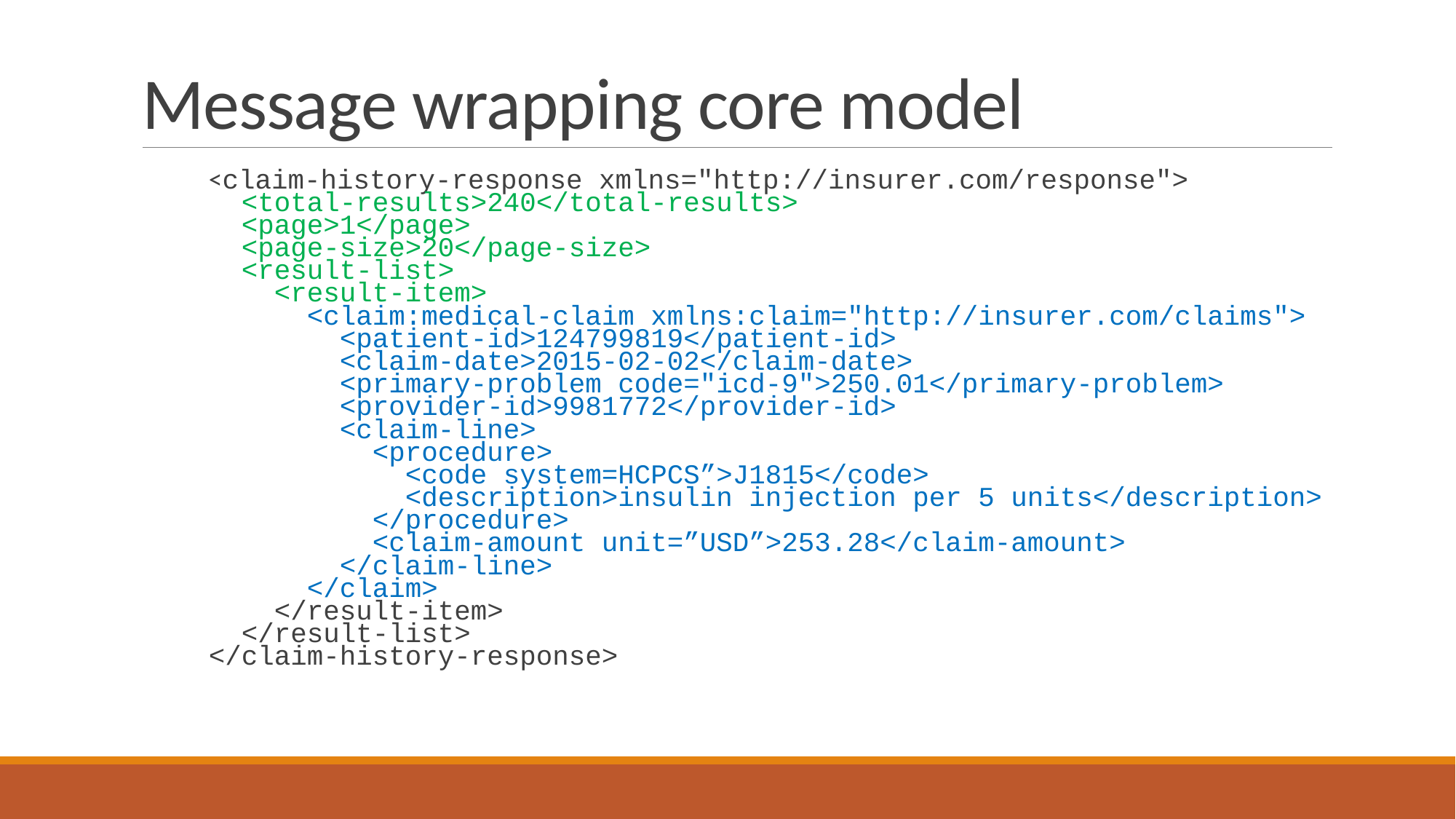

# Message wrapping core model
<claim-history-response xmlns="http://insurer.com/response">
  <total-results>240</total-results>
  <page>1</page>
  <page-size>20</page-size>
  <result-list>
    <result-item>
      <claim:medical-claim xmlns:claim="http://insurer.com/claims">
        <patient-id>124799819</patient-id>
        <claim-date>2015-02-02</claim-date>
        <primary-problem code="icd-9">250.01</primary-problem>
        <provider-id>9981772</provider-id>
        <claim-line>
          <procedure>
            <code system=HCPCS”>J1815</code>
            <description>insulin injection per 5 units</description>
          </procedure>
          <claim-amount unit=”USD”>253.28</claim-amount>
        </claim-line>
      </claim>
    </result-item>
  </result-list>
</claim-history-response>